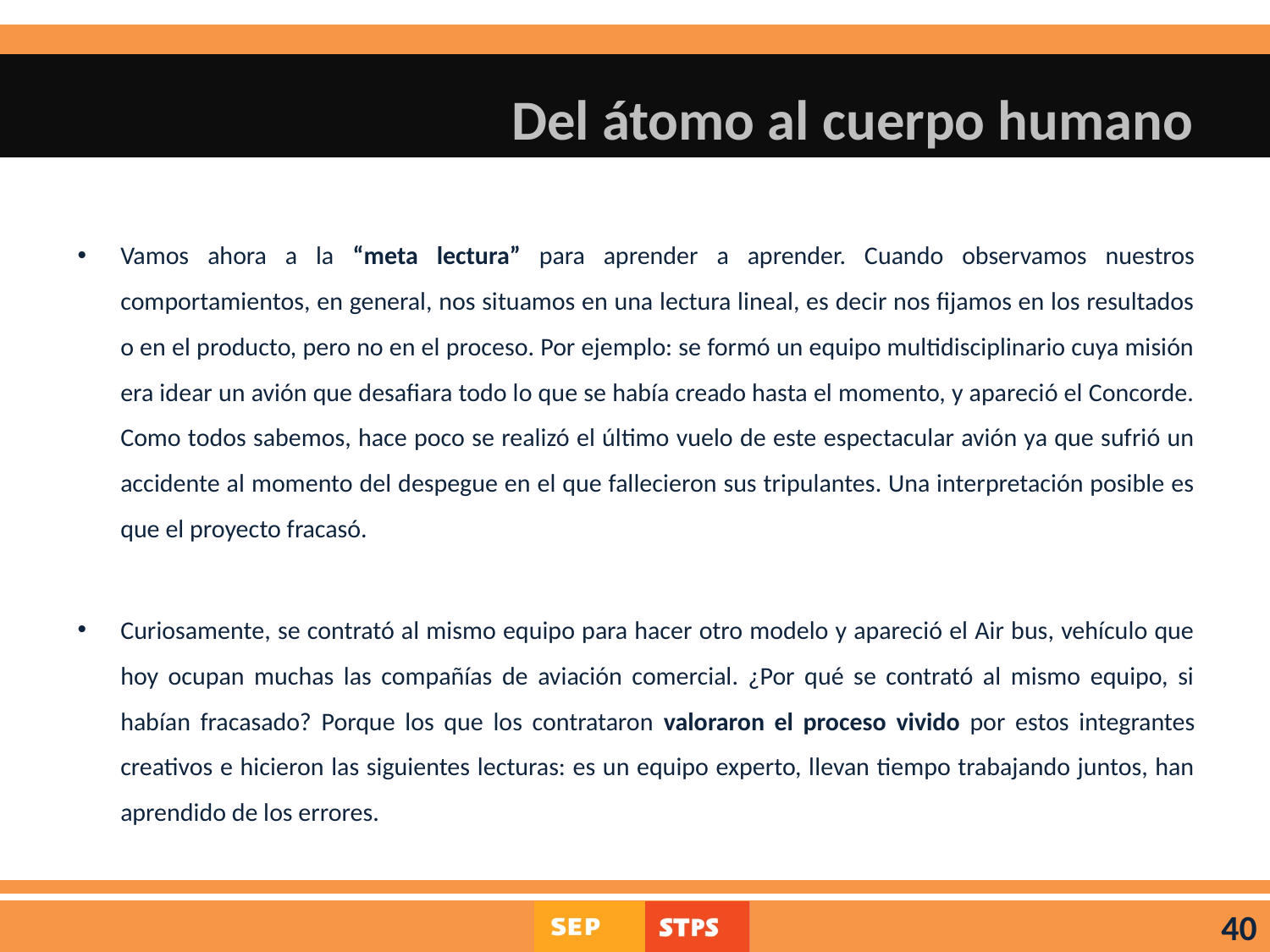

# Del átomo al cuerpo humano

Vamos ahora a la “meta lectura” para aprender a aprender. Cuando observamos nuestros comportamientos, en general, nos situamos en una lectura lineal, es decir nos fijamos en los resultados o en el producto, pero no en el proceso. Por ejemplo: se formó un equipo multidisciplinario cuya misión era idear un avión que desafiara todo lo que se había creado hasta el momento, y apareció el Concorde. Como todos sabemos, hace poco se realizó el último vuelo de este espectacular avión ya que sufrió un accidente al momento del despegue en el que fallecieron sus tripulantes. Una interpretación posible es que el proyecto fracasó.

Curiosamente, se contrató al mismo equipo para hacer otro modelo y apareció el Air bus, vehículo que hoy ocupan muchas las compañías de aviación comercial. ¿Por qué se contrató al mismo equipo, si habían fracasado? Porque los que los contrataron valoraron el proceso vivido por estos integrantes creativos e hicieron las siguientes lecturas: es un equipo experto, llevan tiempo trabajando juntos, han aprendido de los errores.

40